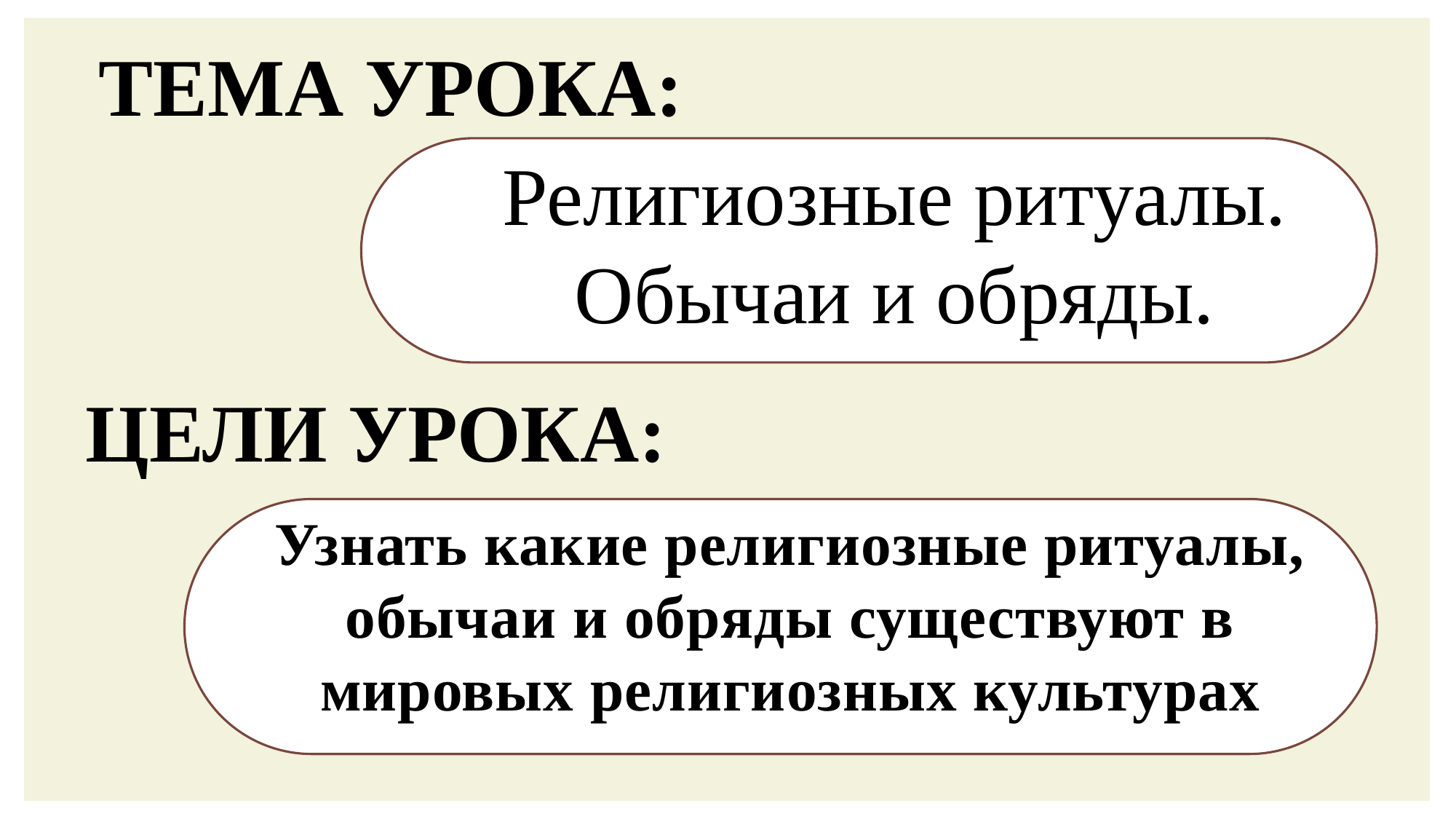

Тема урока:

Религиозные ритуалы. Обычаи и обряды.
цели урока:

Узнать какие религиозные ритуалы, обычаи и обряды существуют в мировых религиозных культурах